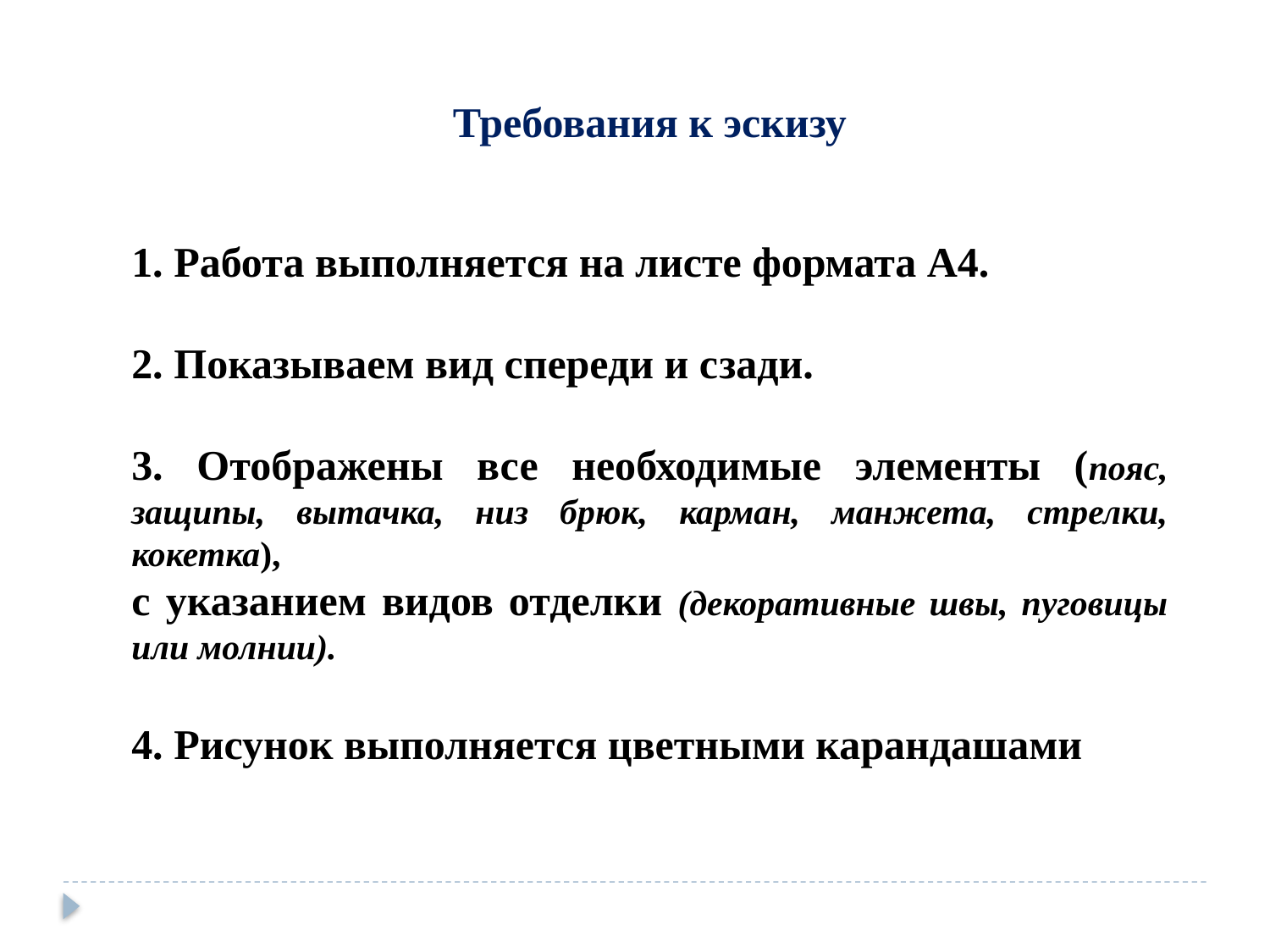

Требования к эскизу

1. Работа выполняется на листе формата А4.

2. Показываем вид спереди и сзади.

3. Отображены все необходимые элементы (пояс, защипы, вытачка, низ брюк, карман, манжета, стрелки, кокетка),
с указанием видов отделки (декоративные швы, пуговицы или молнии).

4. Рисунок выполняется цветными карандашами